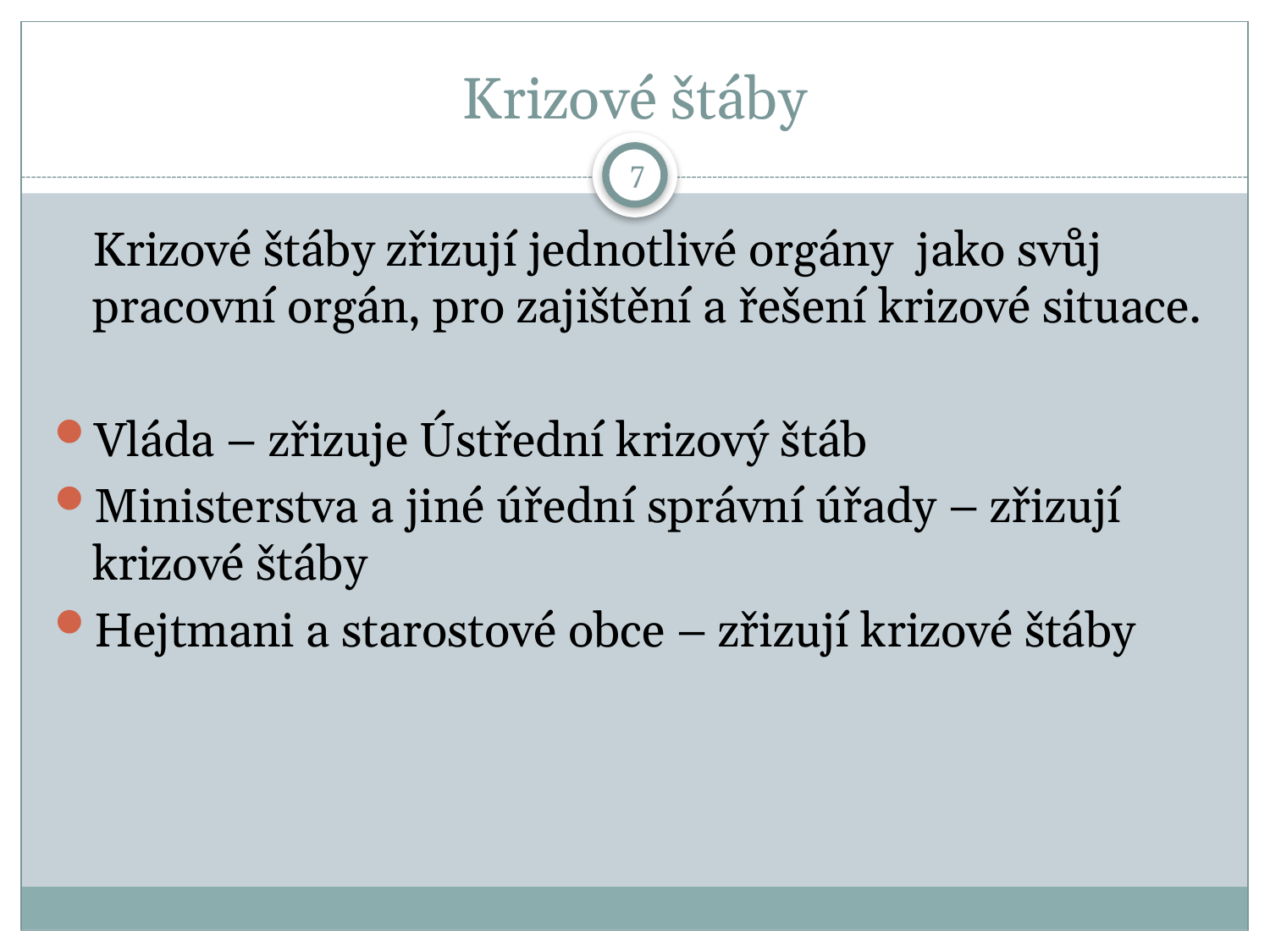

# Krizové štáby
7
	Krizové štáby zřizují jednotlivé orgány  jako svůj pracovní orgán, pro zajištění a řešení krizové situace.

Vláda – zřizuje Ústřední krizový štáb
Ministerstva a jiné úřední správní úřady – zřizují krizové štáby
Hejtmani a starostové obce – zřizují krizové štáby